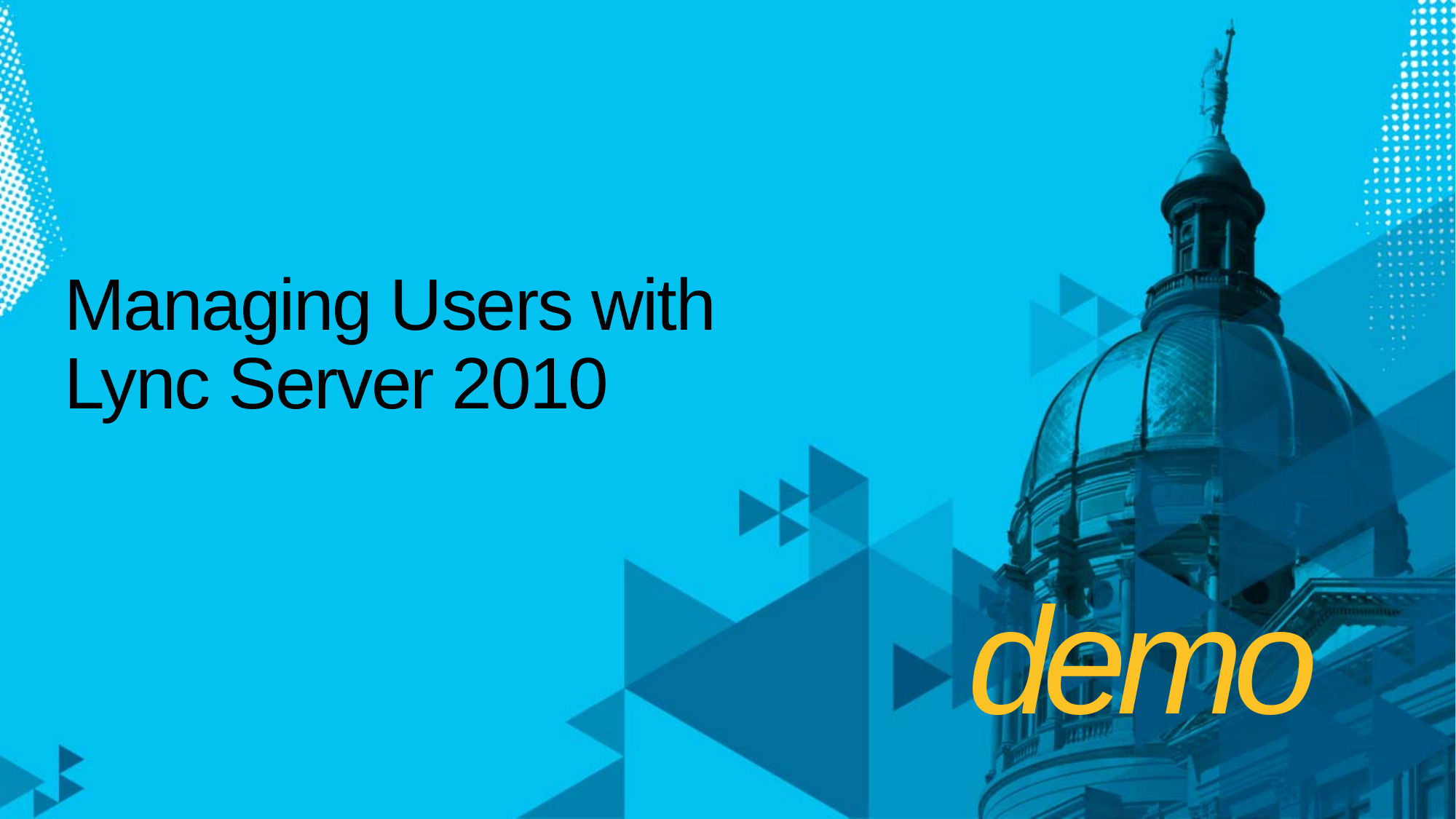

# Managing Users with Lync Server 2010
demo